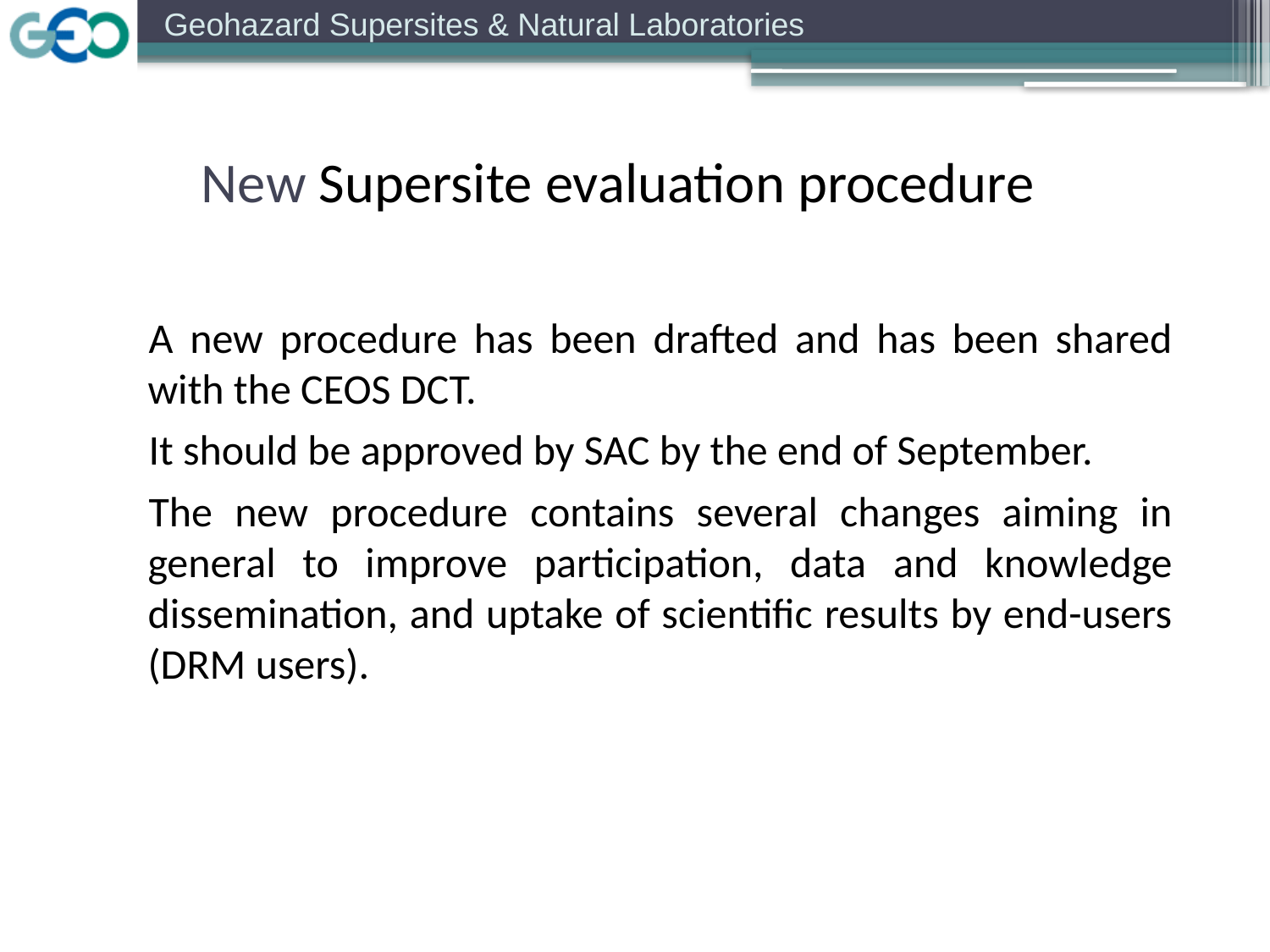

New Supersite evaluation procedure

A new procedure has been drafted and has been shared with the CEOS DCT.
It should be approved by SAC by the end of September.
The new procedure contains several changes aiming in general to improve participation, data and knowledge dissemination, and uptake of scientific results by end-users (DRM users).